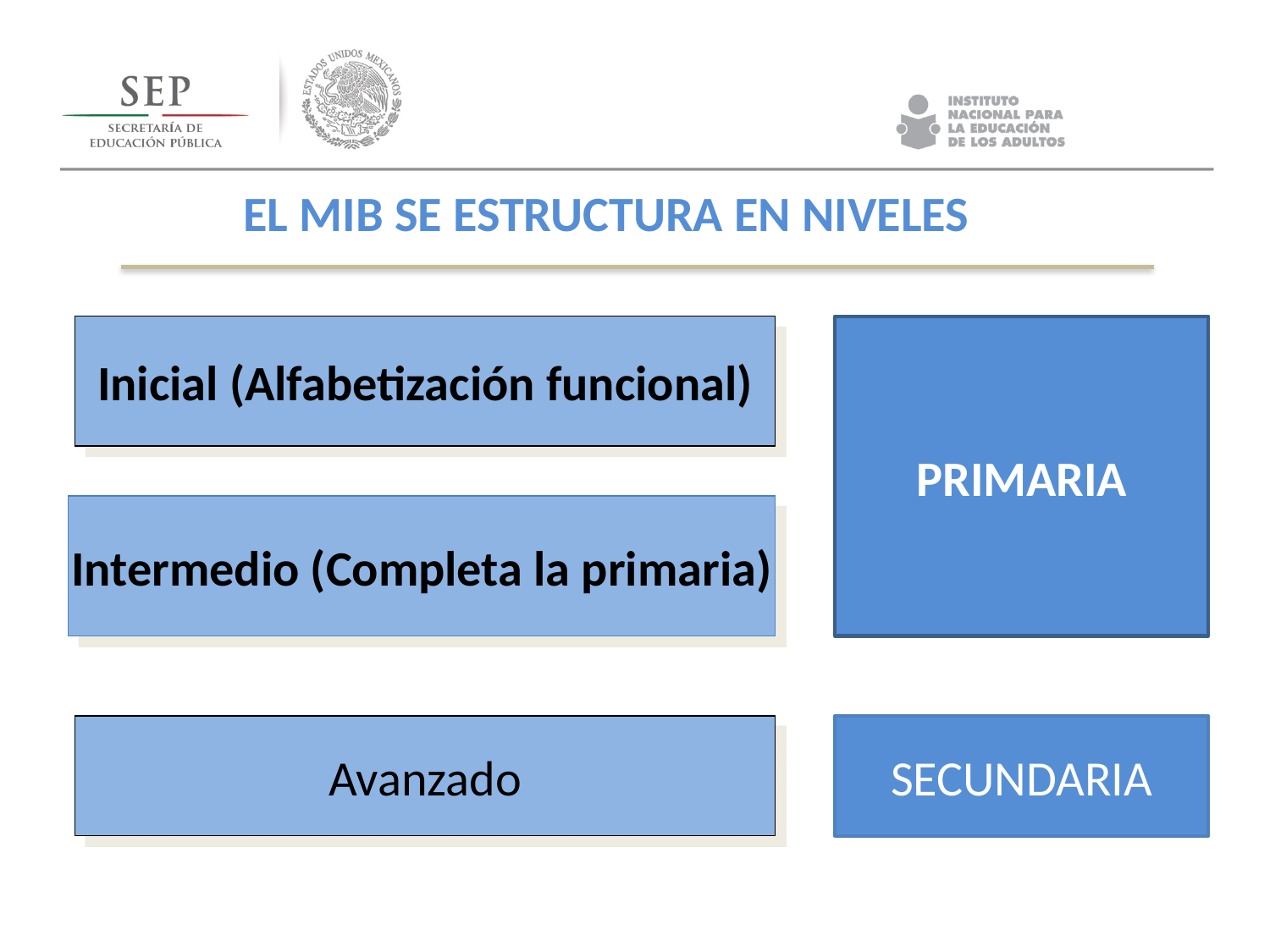

EL MIB SE ESTRUCTURA EN NIVELES
Inicial (Alfabetización funcional)
PRIMARIA
Intermedio (Completa la primaria)
Avanzado
SECUNDARIA